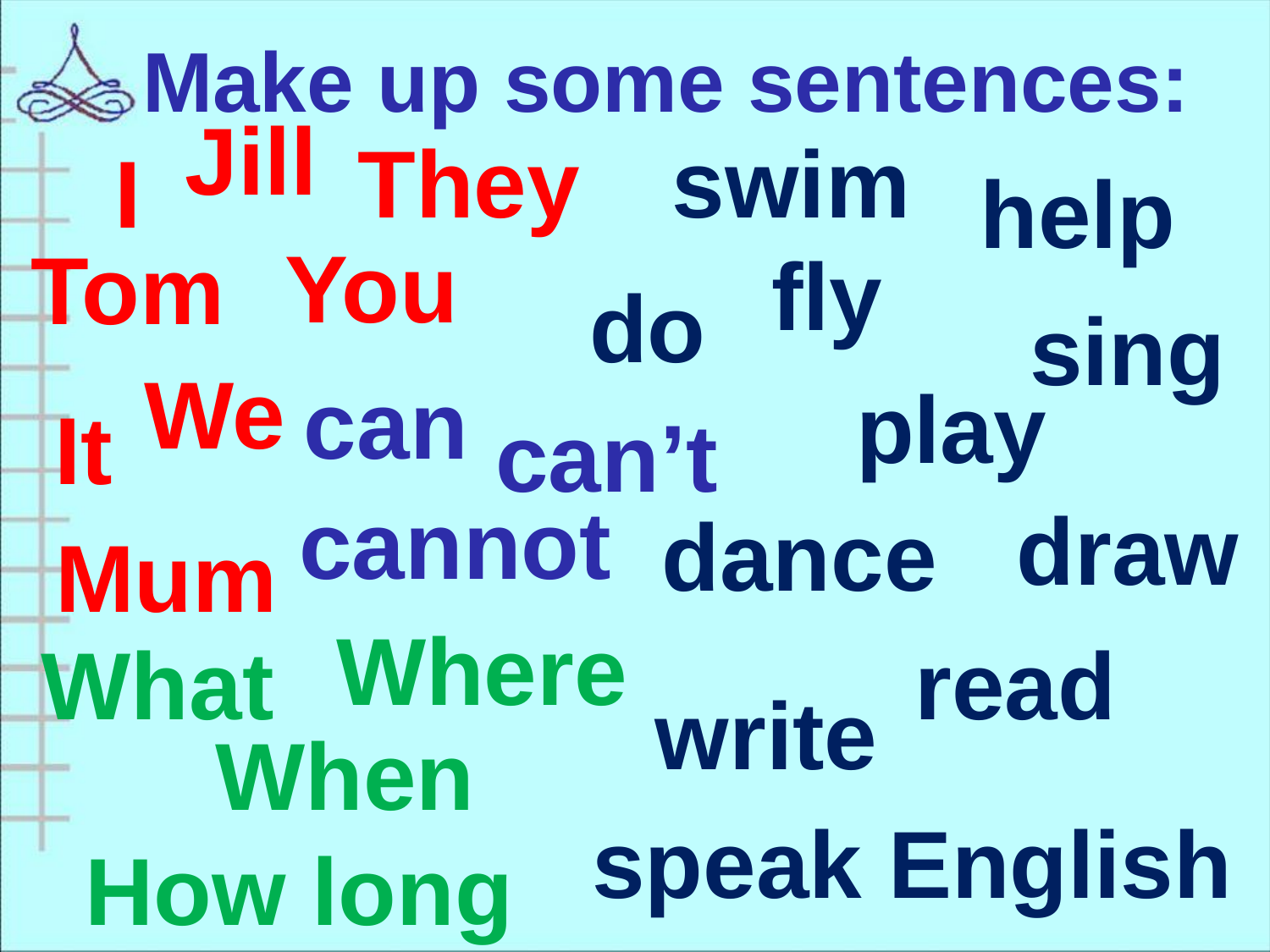

Make up some sentences:
Jill
They
swim
I
help
You
Tom
fly
do
sing
We
can
play
It
can’t

cannot
draw
dance
Mum
Where
read
What
write
When
speak English
How long